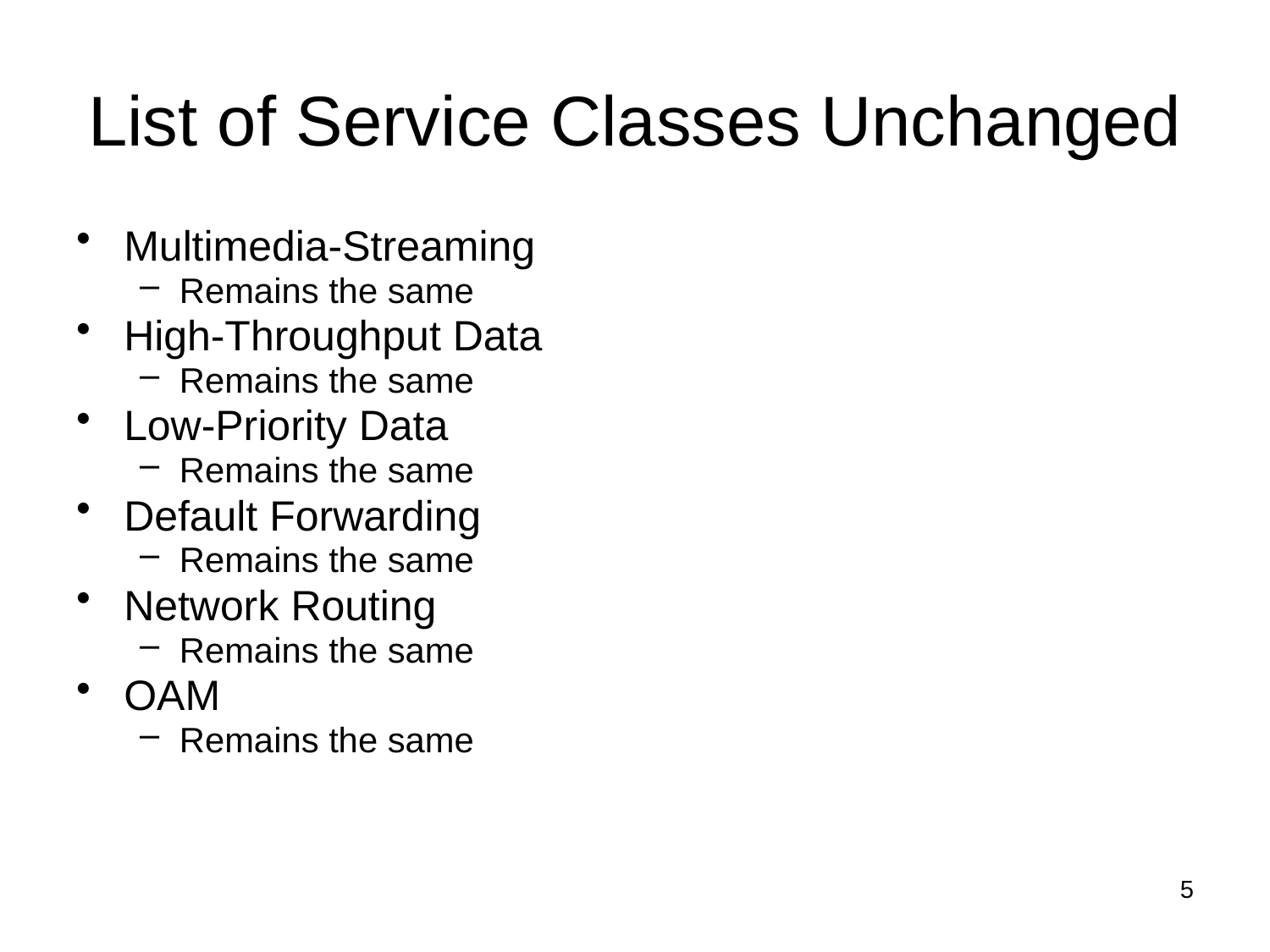

# List of Service Classes Unchanged
Multimedia-Streaming
Remains the same
High-Throughput Data
Remains the same
Low-Priority Data
Remains the same
Default Forwarding
Remains the same
Network Routing
Remains the same
OAM
Remains the same

5